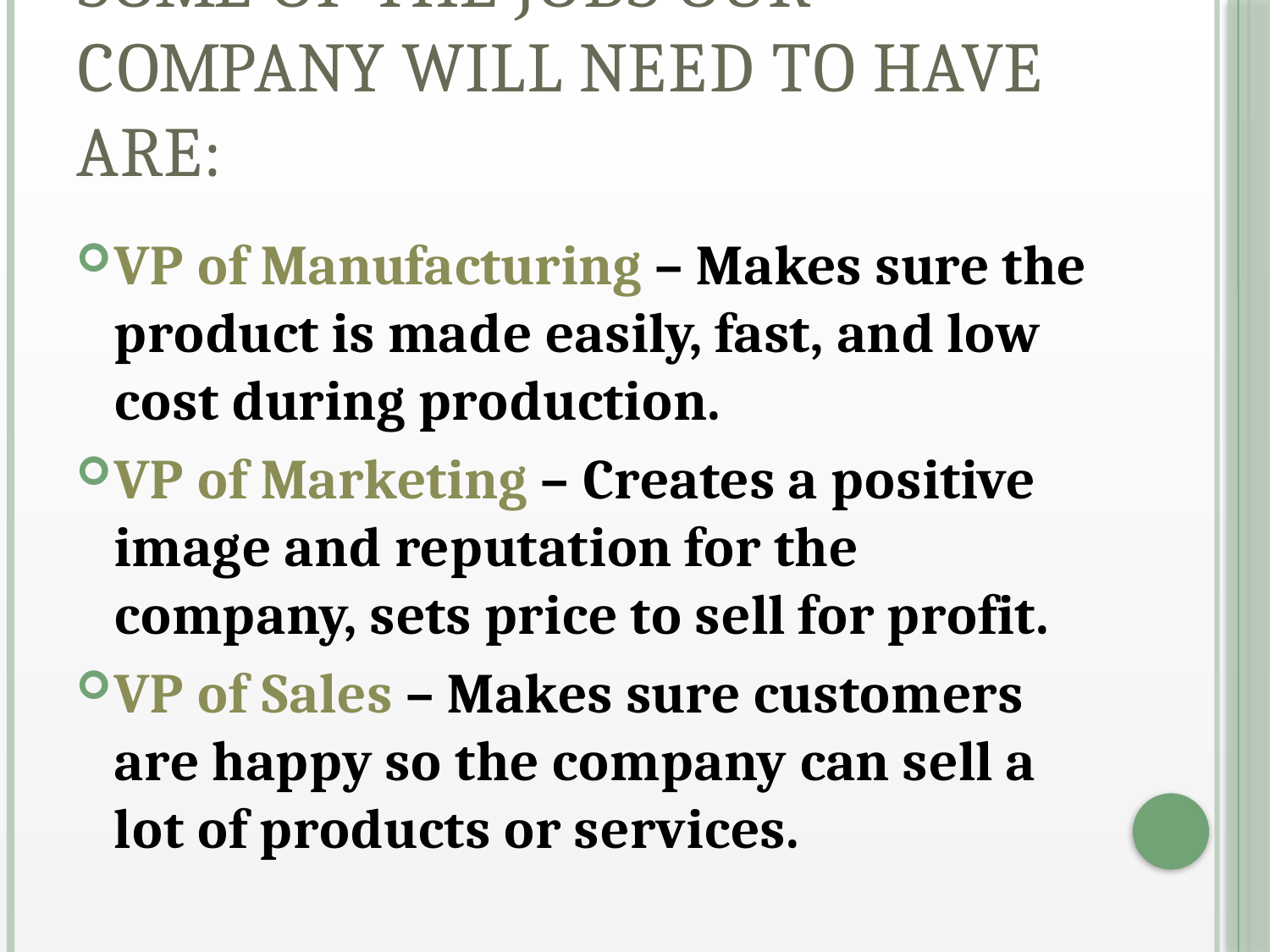

# Some of the jobs our company will need to have are:
VP of Manufacturing – Makes sure the product is made easily, fast, and low cost during production.
VP of Marketing – Creates a positive image and reputation for the company, sets price to sell for profit.
VP of Sales – Makes sure customers are happy so the company can sell a lot of products or services.